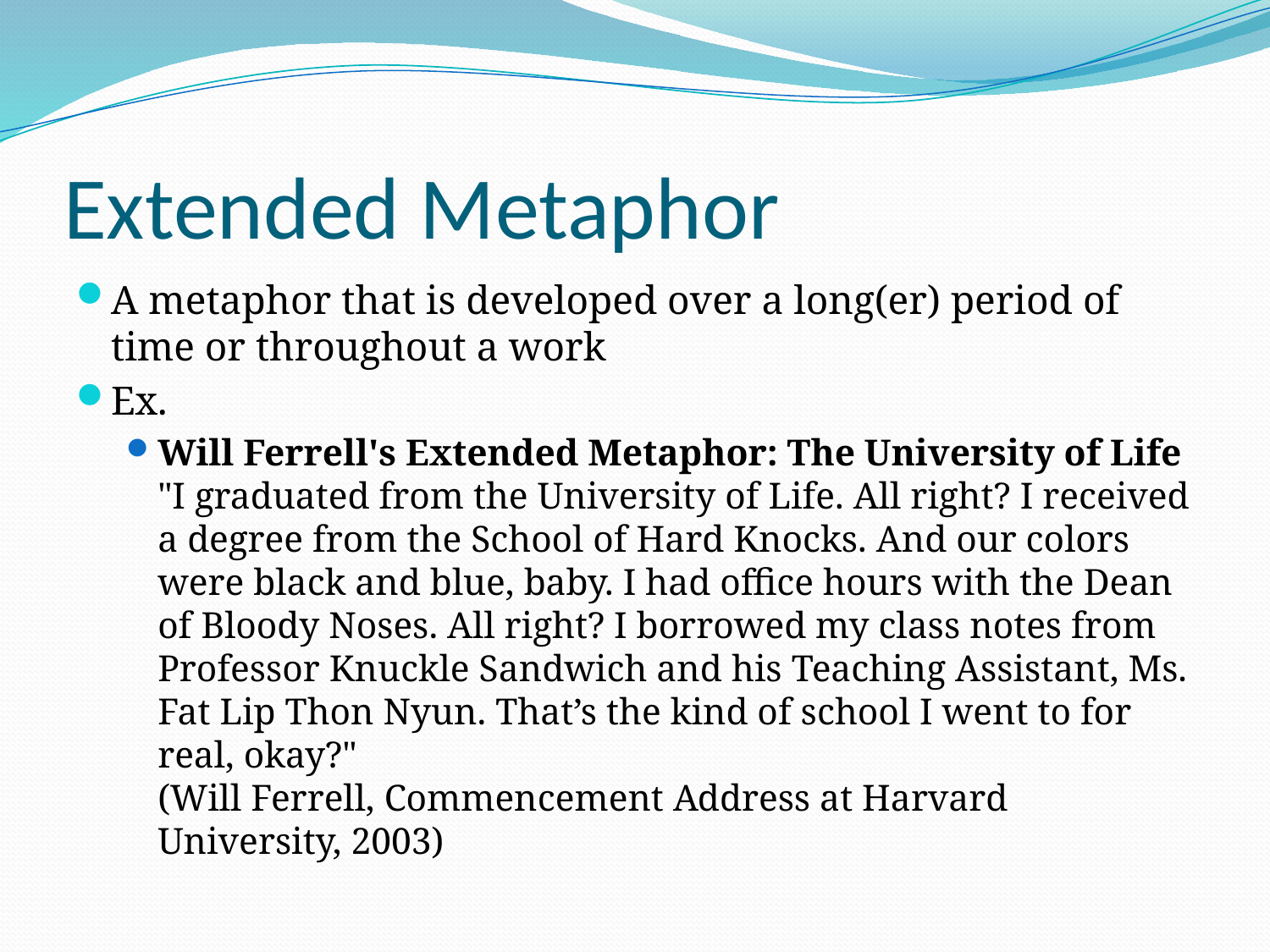

# Extended Metaphor
A metaphor that is developed over a long(er) period of time or throughout a work
Ex.
Will Ferrell's Extended Metaphor: The University of Life
"I graduated from the University of Life. All right? I received a degree from the School of Hard Knocks. And our colors were black and blue, baby. I had office hours with the Dean of Bloody Noses. All right? I borrowed my class notes from Professor Knuckle Sandwich and his Teaching Assistant, Ms. Fat Lip Thon Nyun. That’s the kind of school I went to for real, okay?"
(Will Ferrell, Commencement Address at Harvard University, 2003)